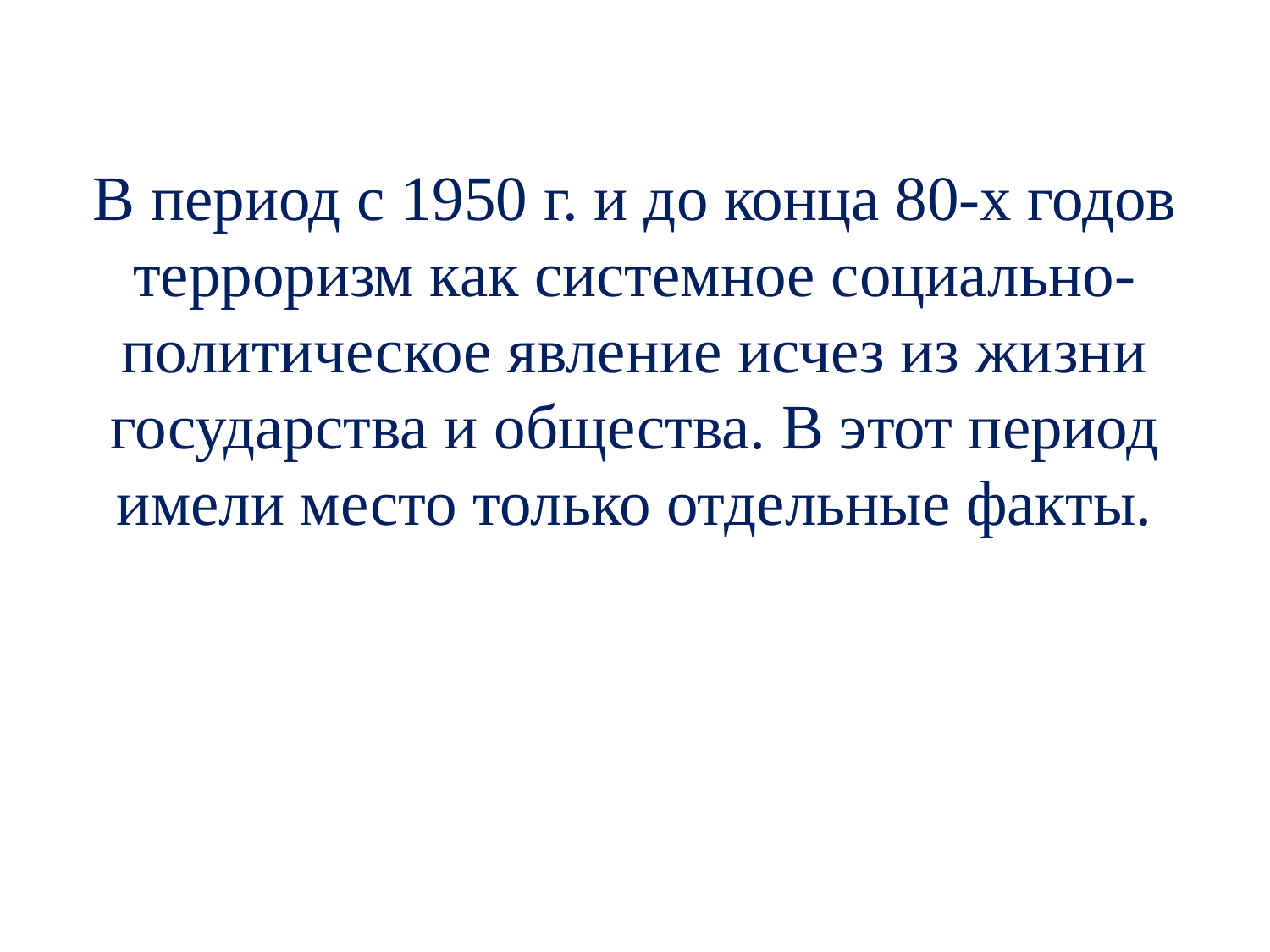

# В период с 1950 г. и до конца 80-х годов терроризм как системное социально-политическое явление исчез из жизни государства и общества. В этот период имели место только отдельные факты.